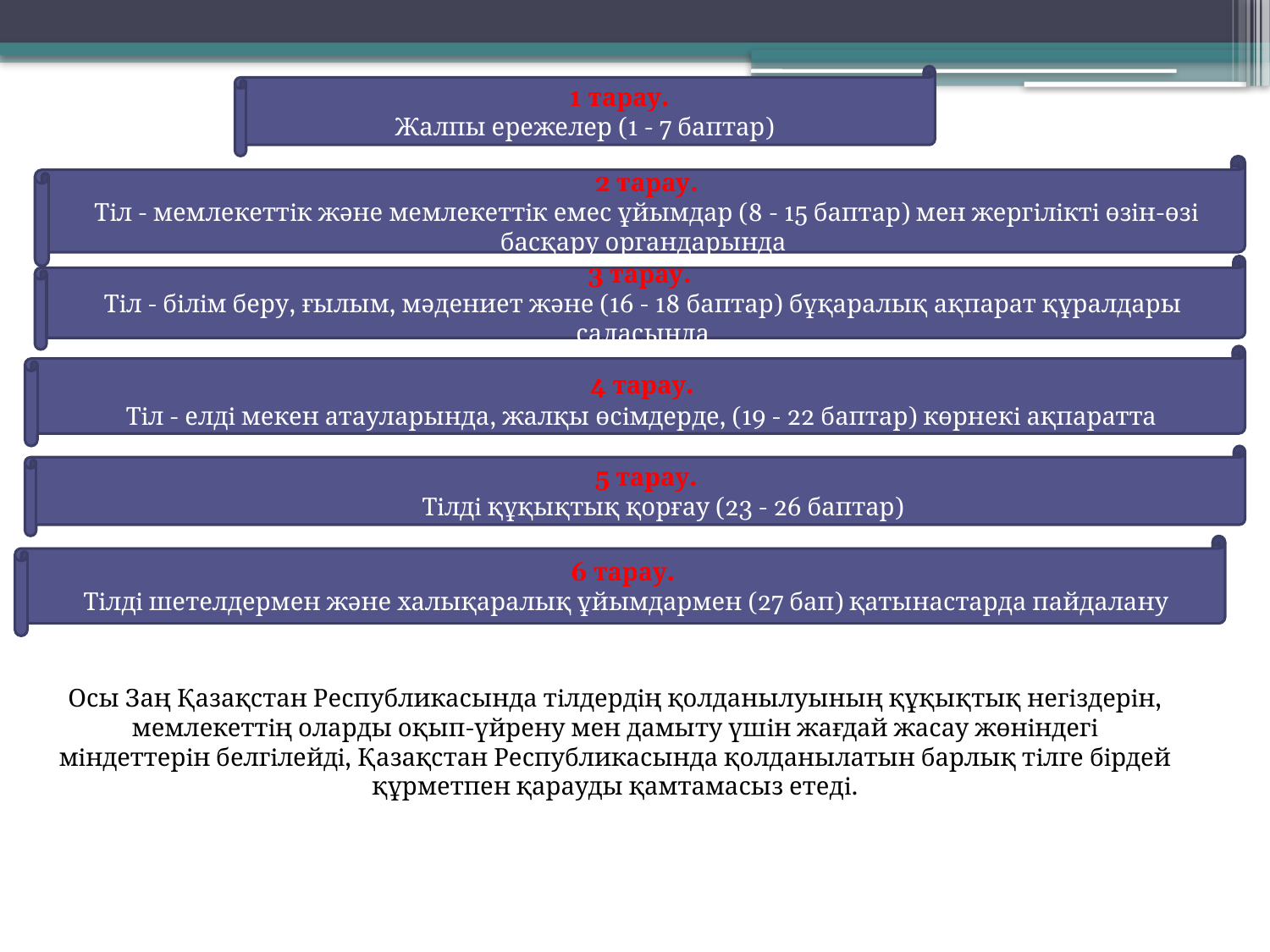

1 тарау.
Жалпы ережелер (1 - 7 баптар)
 2 тарау.
 Тiл - мемлекеттiк және мемлекеттiк емес ұйымдар (8 - 15 баптар) мен жергiлiктi өзiн-өзi басқару органдарында
3 тарау.
Тiл - бiлiм беру, ғылым, мәдениет және (16 - 18 баптар) бұқаралық ақпарат құралдары саласында
 4 тарау.
 Тiл - елдi мекен атауларында, жалқы өсiмдерде, (19 - 22 баптар) көрнекi ақпаратта
                                                                                      5 тарау.
                                                               Тiлдi құқықтық қорғау (23 - 26 баптар)
6 тарау.
 Тiлдi шетелдермен және халықаралық ұйымдармен (27 бап) қатынастарда пайдалану
Осы Заң Қазақстан Республикасында тiлдердiң қолданылуының құқықтық негiздерiн, мемлекеттiң оларды оқып-үйрену мен дамыту үшiн жағдай жасау жөнiндегi мiндеттерiн белгiлейдi, Қазақстан Республикасында қолданылатын барлық тiлге бiрдей құрметпен қарауды қамтамасыз етедi.